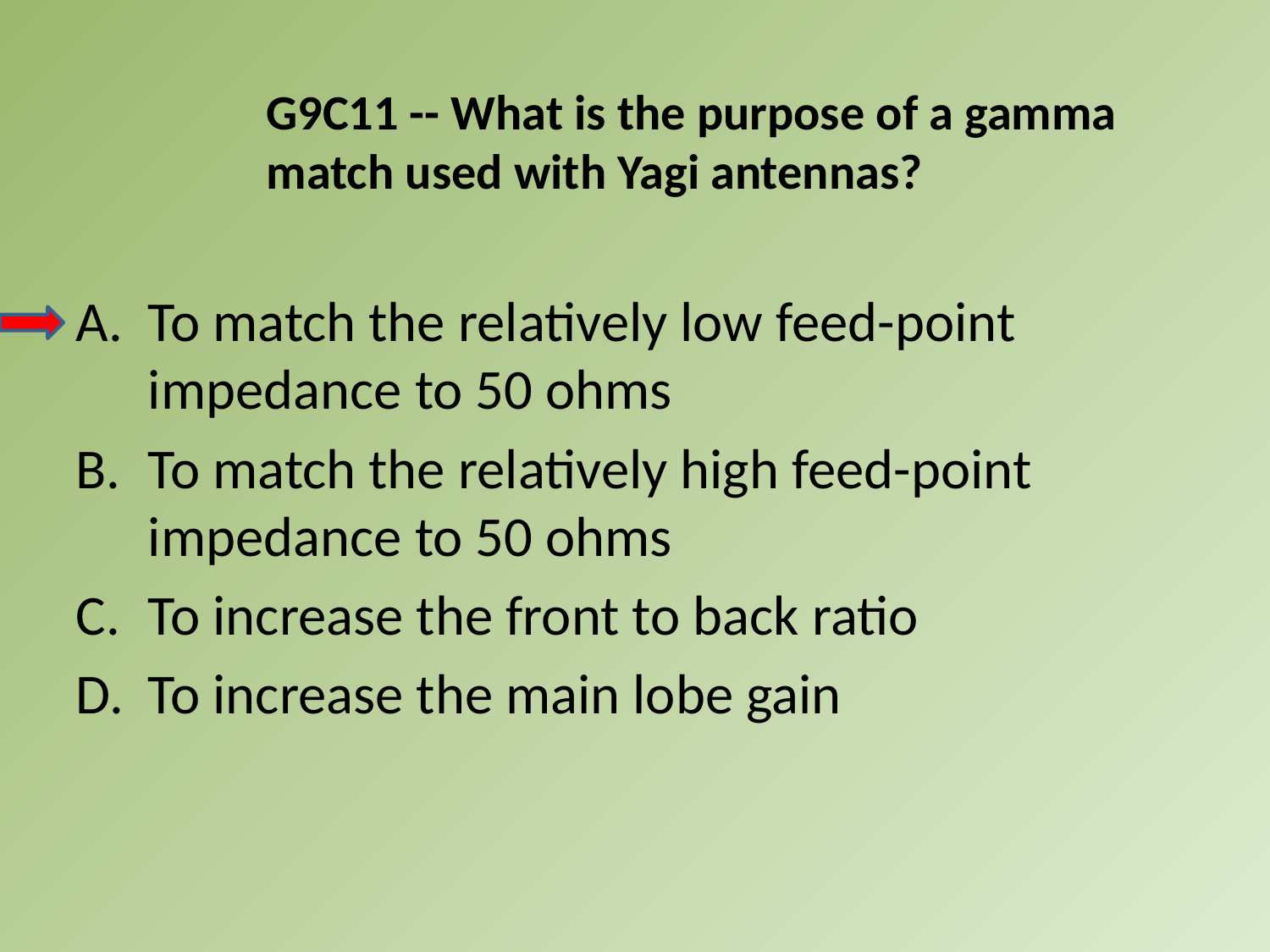

G9C11 -- What is the purpose of a gamma match used with Yagi antennas?
A.	To match the relatively low feed-point impedance to 50 ohms
B.	To match the relatively high feed-point impedance to 50 ohms
C.	To increase the front to back ratio
D.	To increase the main lobe gain